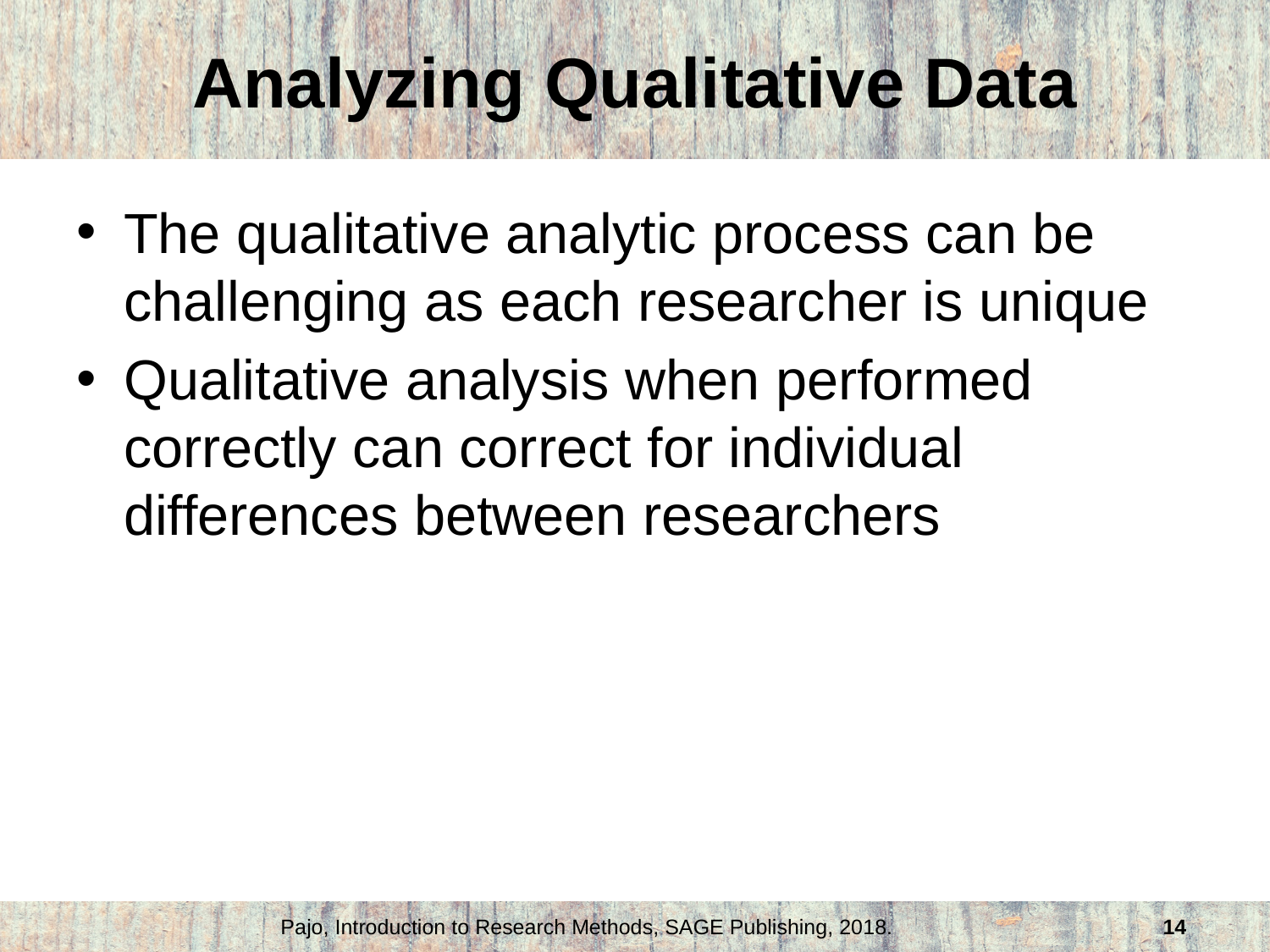

# Analyzing Qualitative Data
The qualitative analytic process can be challenging as each researcher is unique
Qualitative analysis when performed correctly can correct for individual differences between researchers
Pajo, Introduction to Research Methods, SAGE Publishing, 2018.
14